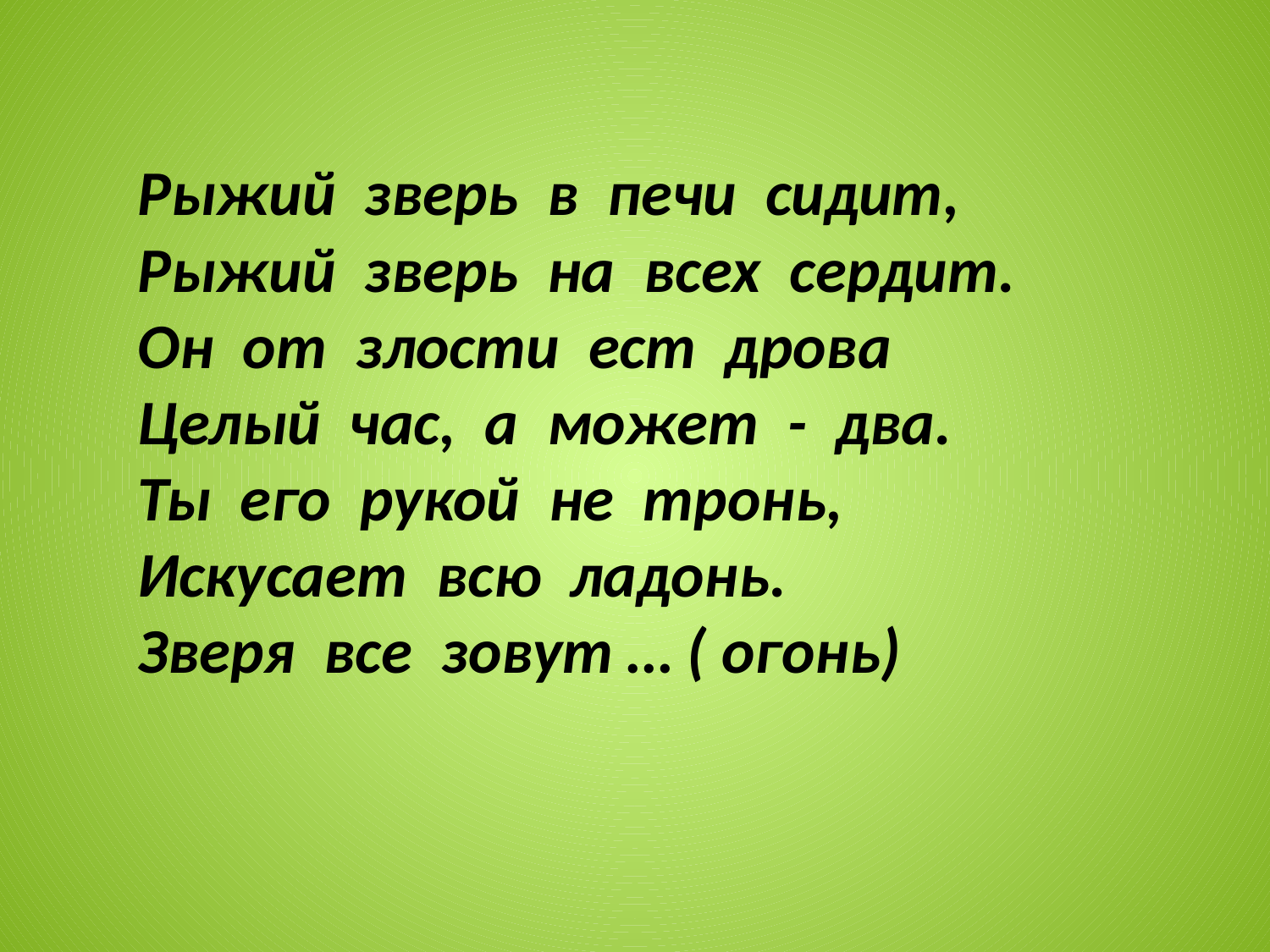

Рыжий  зверь  в  печи  сидит,
Рыжий  зверь  на  всех  сердит.
Он  от  злости  ест  дрова
Целый  час,  а  может  -  два.
Ты  его  рукой  не  тронь,
Искусает  всю  ладонь.
Зверя  все  зовут … ( огонь)